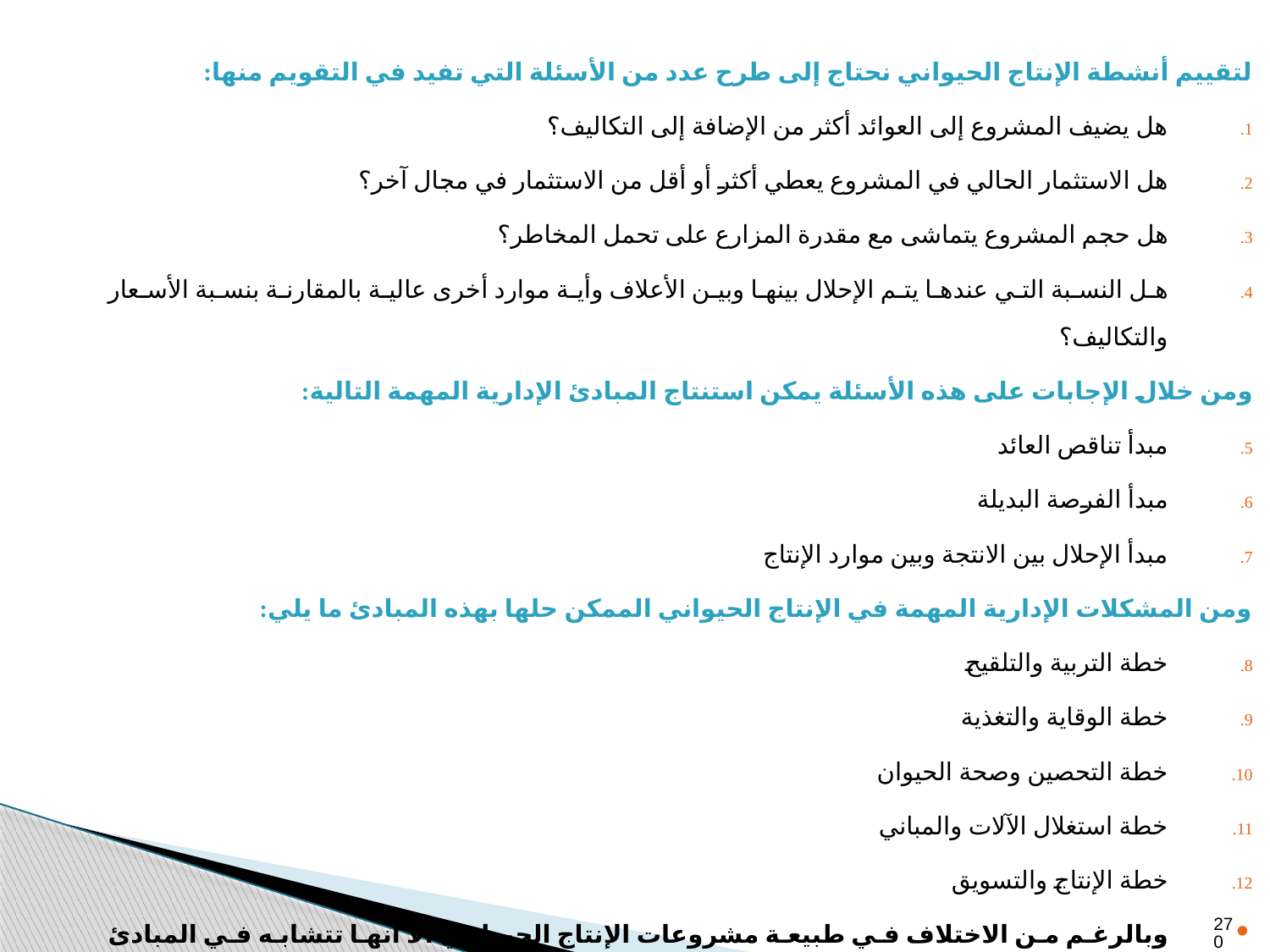

لتقييم أنشطة الإنتاج الحيواني نحتاج إلى طرح عدد من الأسئلة التي تفيد في التقويم منها:
هل يضيف المشروع إلى العوائد أكثر من الإضافة إلى التكاليف؟
هل الاستثمار الحالي في المشروع يعطي أكثر أو أقل من الاستثمار في مجال آخر؟
هل حجم المشروع يتماشى مع مقدرة المزارع على تحمل المخاطر؟
هل النسبة التي عندها يتم الإحلال بينها وبين الأعلاف وأية موارد أخرى عالية بالمقارنة بنسبة الأسعار والتكاليف؟
ومن خلال الإجابات على هذه الأسئلة يمكن استنتاج المبادئ الإدارية المهمة التالية:
مبدأ تناقص العائد
مبدأ الفرصة البديلة
مبدأ الإحلال بين الانتجة وبين موارد الإنتاج
ومن المشكلات الإدارية المهمة في الإنتاج الحيواني الممكن حلها بهذه المبادئ ما يلي:
خطة التربية والتلقيح
خطة الوقاية والتغذية
خطة التحصين وصحة الحيوان
خطة استغلال الآلات والمباني
خطة الإنتاج والتسويق
وبالرغم من الاختلاف في طبيعة مشروعات الإنتاج الحيواني الا أنها تتشابه في المبادئ العامة للتعامل معها.
270